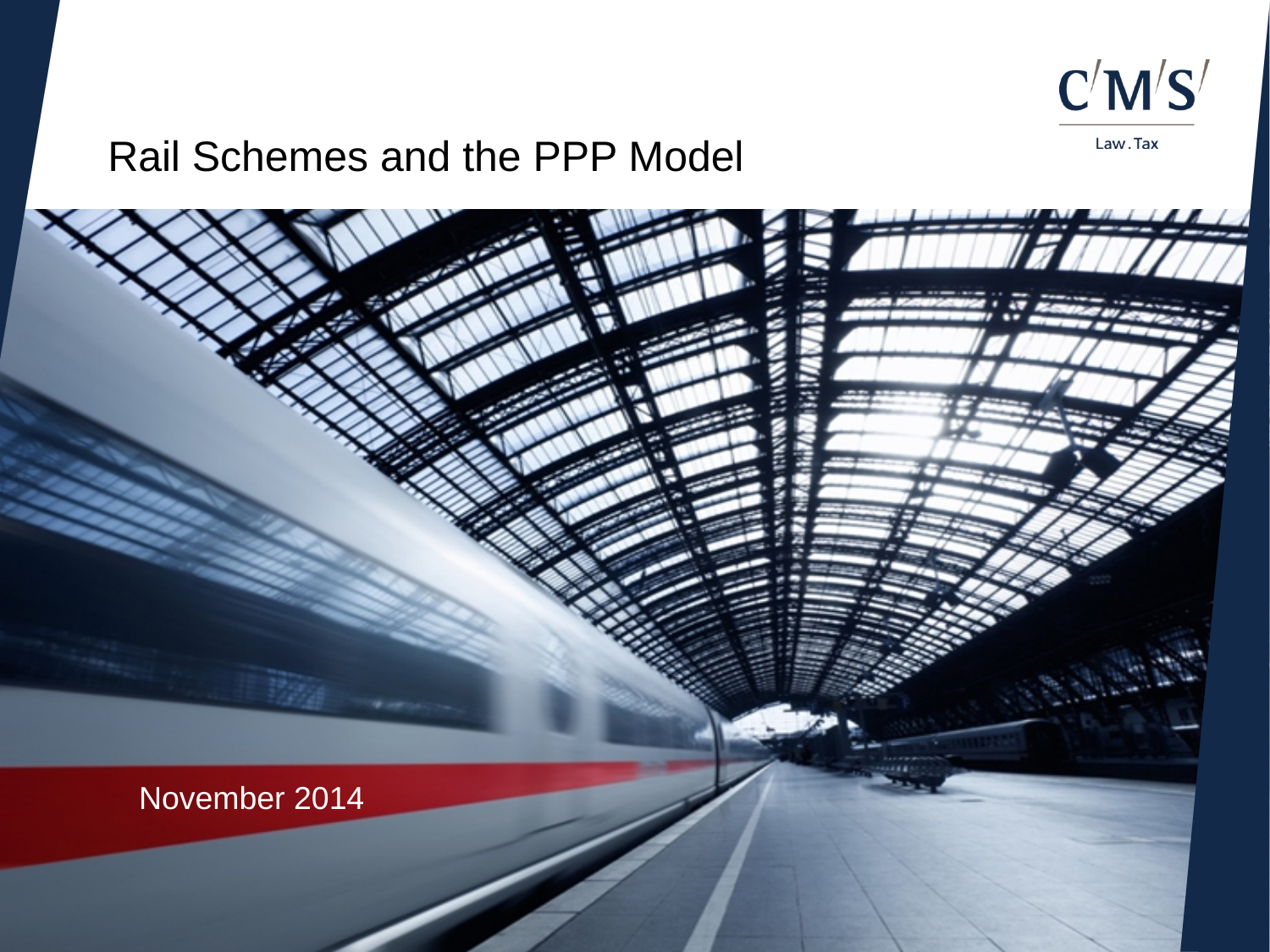

# Rail Schemes and the PPP Model
November 2014